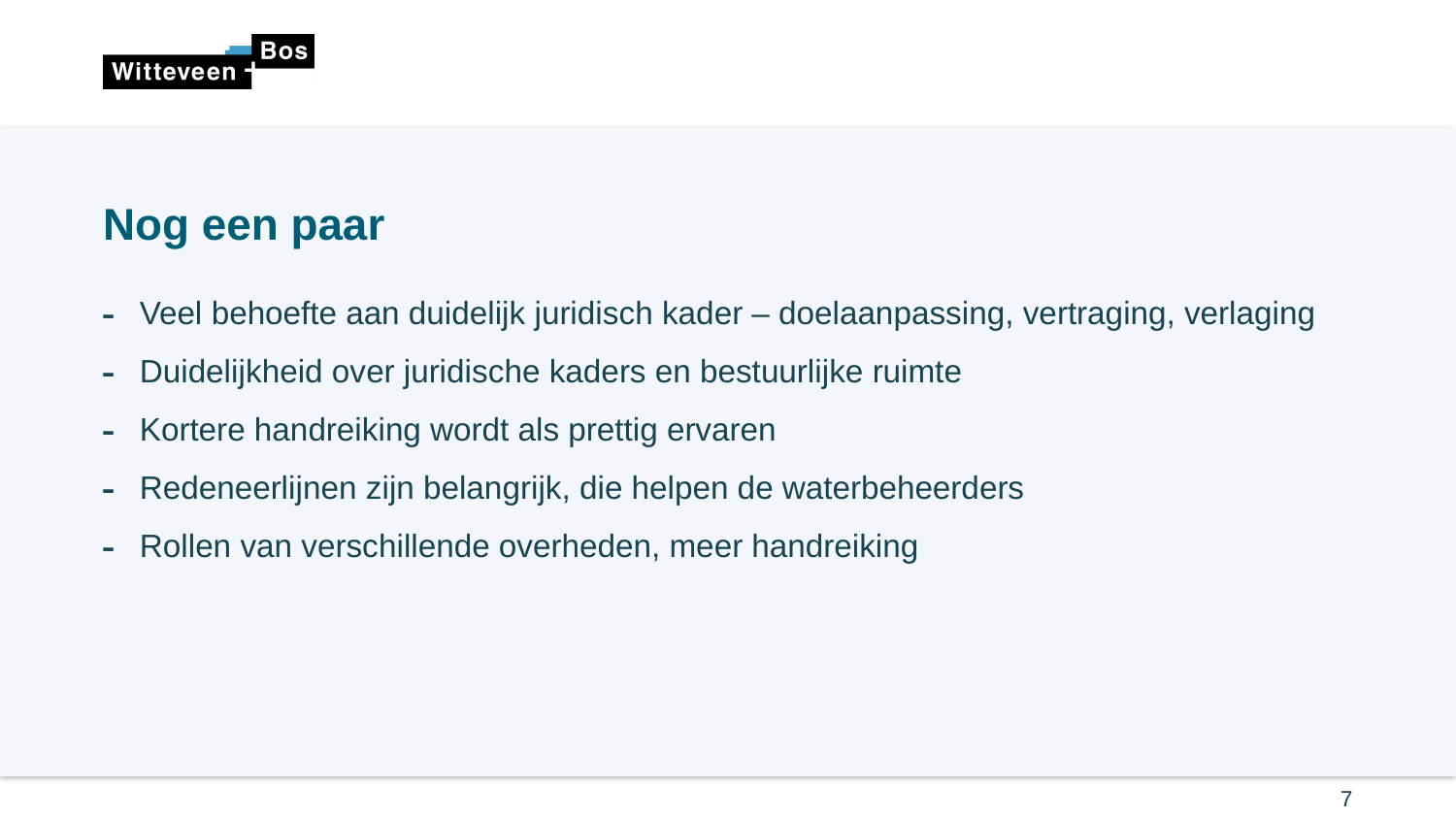

# Nog een paar
Veel behoefte aan duidelijk juridisch kader – doelaanpassing, vertraging, verlaging
Duidelijkheid over juridische kaders en bestuurlijke ruimte
Kortere handreiking wordt als prettig ervaren
Redeneerlijnen zijn belangrijk, die helpen de waterbeheerders
Rollen van verschillende overheden, meer handreiking

7